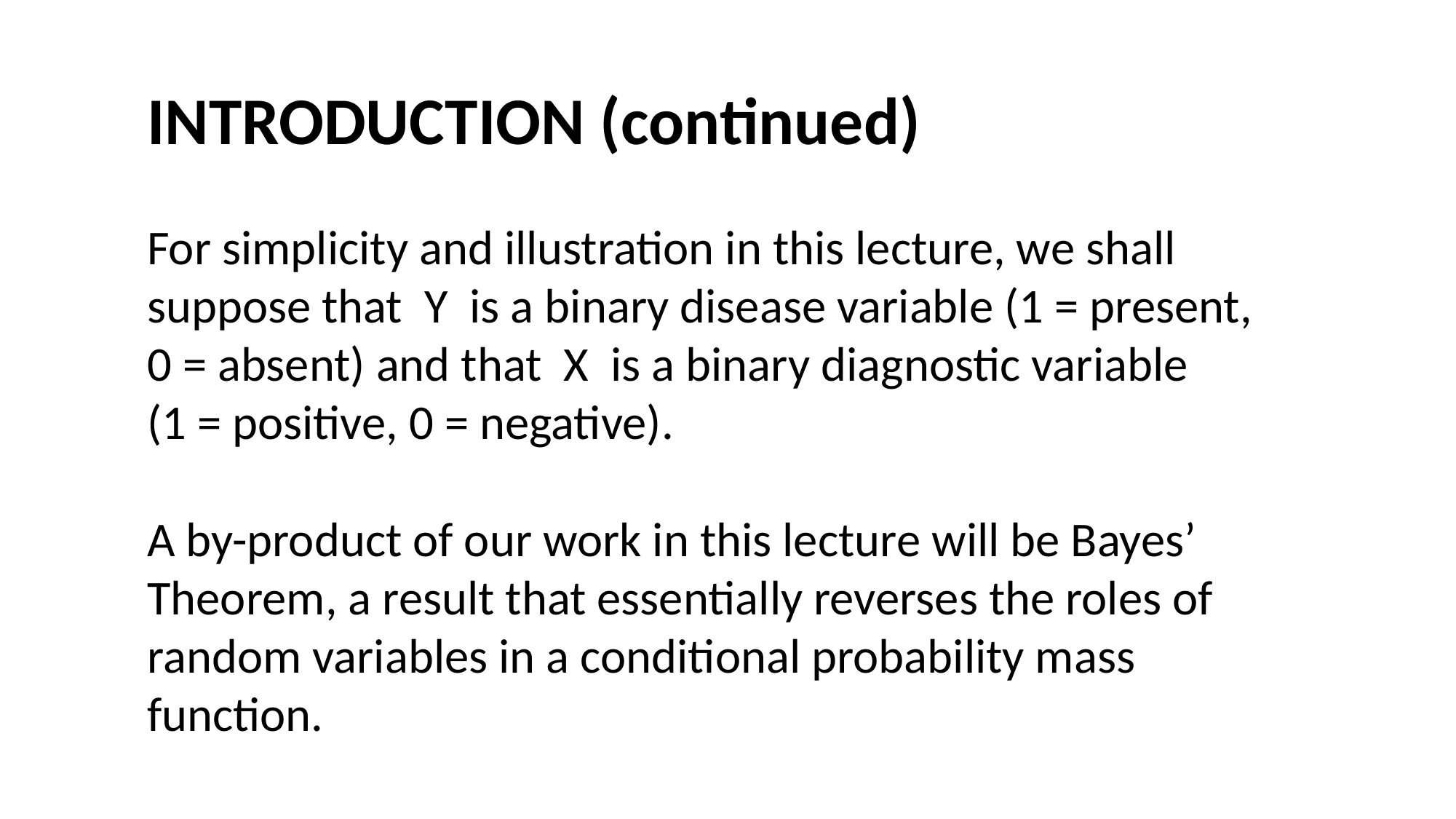

#
INTRODUCTION (continued)

For simplicity and illustration in this lecture, we shall suppose that  Y  is a binary disease variable (1 = present,   0 = absent) and that  X  is a binary diagnostic variable        (1 = positive, 0 = negative).

A by-product of our work in this lecture will be Bayes’ Theorem, a result that essentially reverses the roles of random variables in a conditional probability mass function.